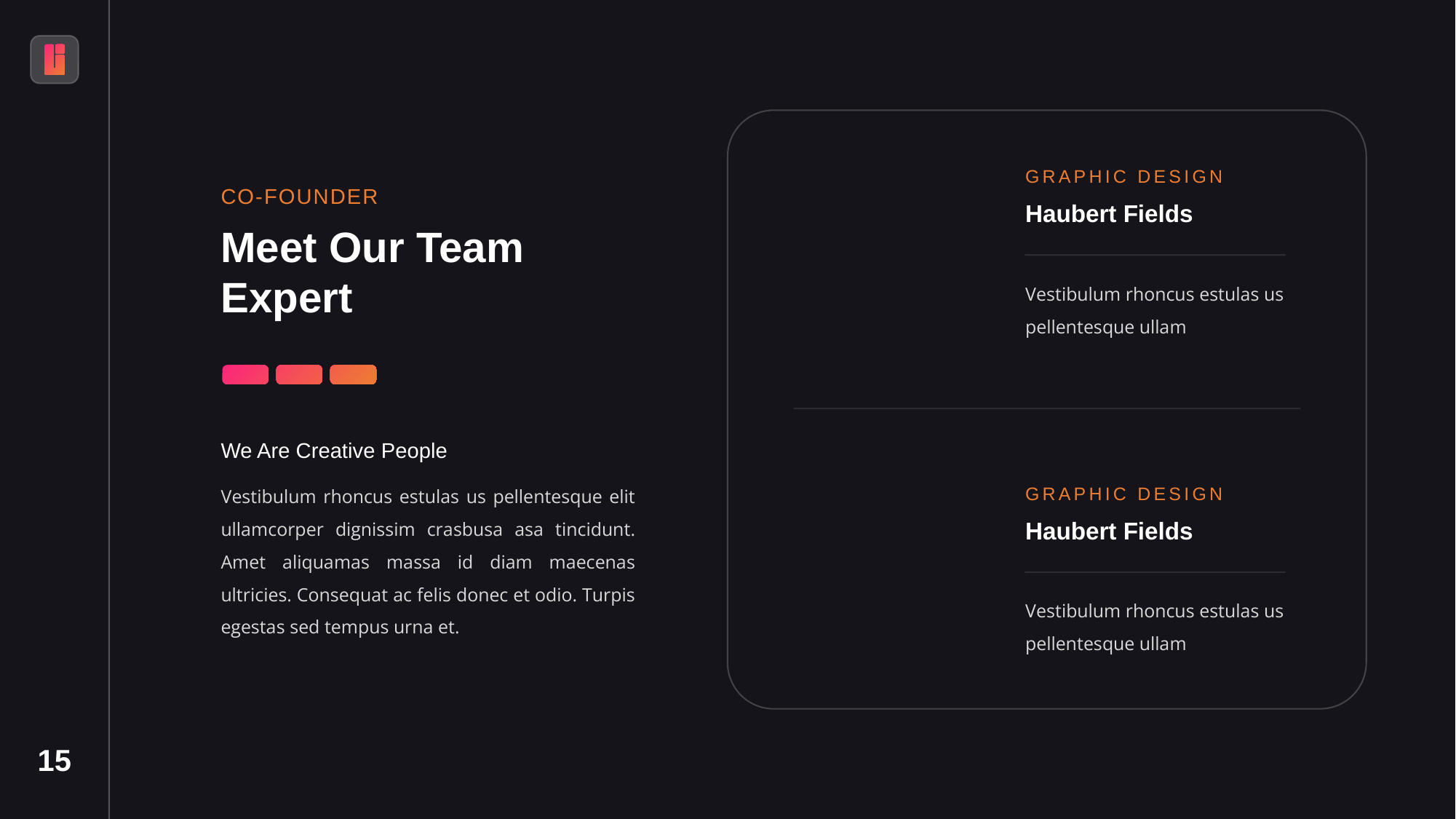

GRAPHIC DESIGN
Haubert Fields
Vestibulum rhoncus estulas us pellentesque ullam
CO-FOUNDER
Meet Our Team Expert

We Are Creative People
Vestibulum rhoncus estulas us pellentesque elit ullamcorper dignissim crasbusa asa tincidunt. Amet aliquamas massa id diam maecenas ultricies. Consequat ac felis donec et odio. Turpis egestas sed tempus urna et.

GRAPHIC DESIGN
Haubert Fields
Vestibulum rhoncus estulas us pellentesque ullam